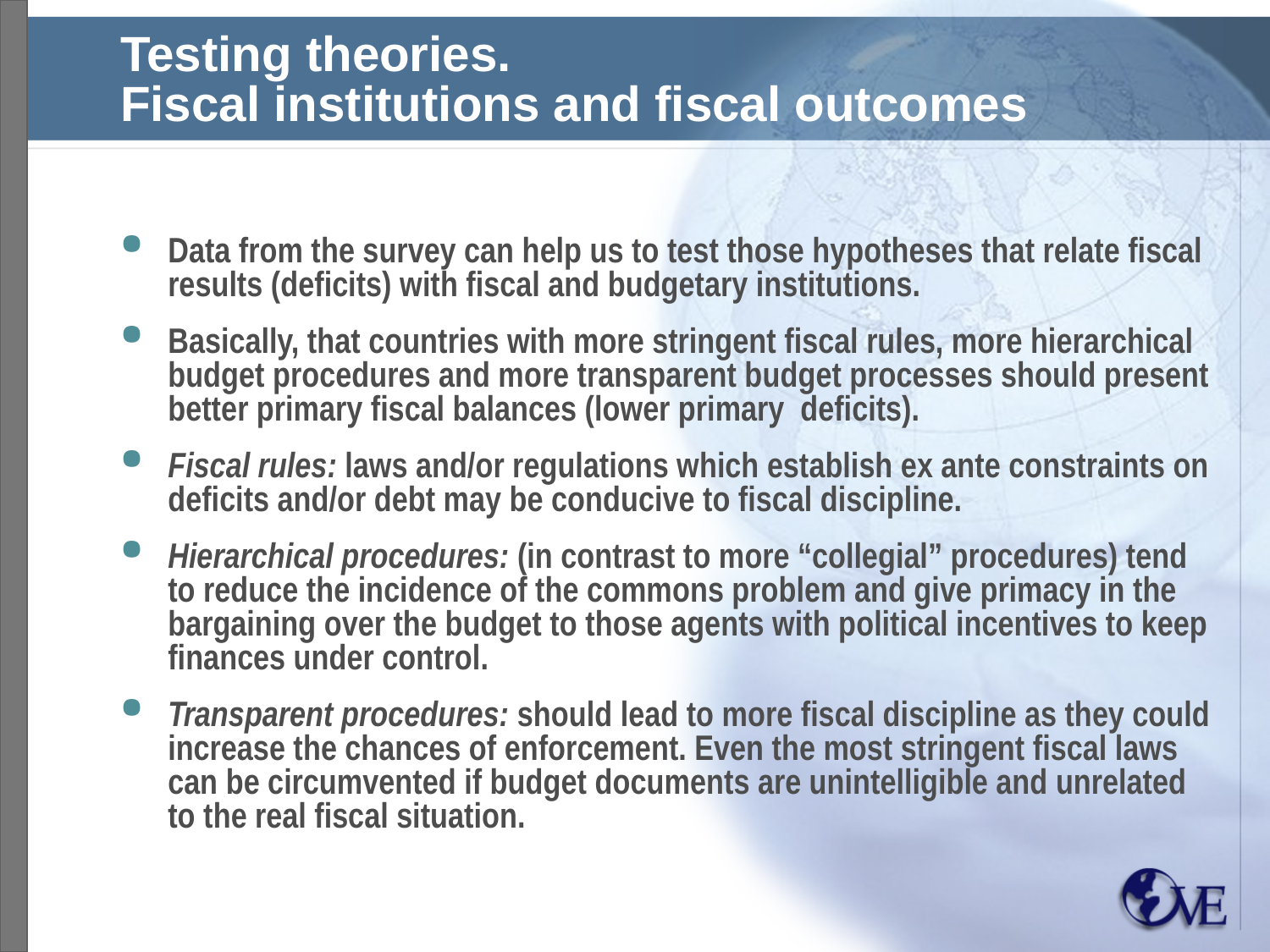

# Testing theories. Fiscal institutions and fiscal outcomes
Data from the survey can help us to test those hypotheses that relate fiscal results (deficits) with fiscal and budgetary institutions.
Basically, that countries with more stringent fiscal rules, more hierarchical budget procedures and more transparent budget processes should present better primary fiscal balances (lower primary  deficits).
Fiscal rules: laws and/or regulations which establish ex ante constraints on deficits and/or debt may be conducive to fiscal discipline.
Hierarchical procedures: (in contrast to more “collegial” procedures) tend to reduce the incidence of the commons problem and give primacy in the bargaining over the budget to those agents with political incentives to keep finances under control.
Transparent procedures: should lead to more fiscal discipline as they could increase the chances of enforcement. Even the most stringent fiscal laws can be circumvented if budget documents are unintelligible and unrelated to the real fiscal situation.